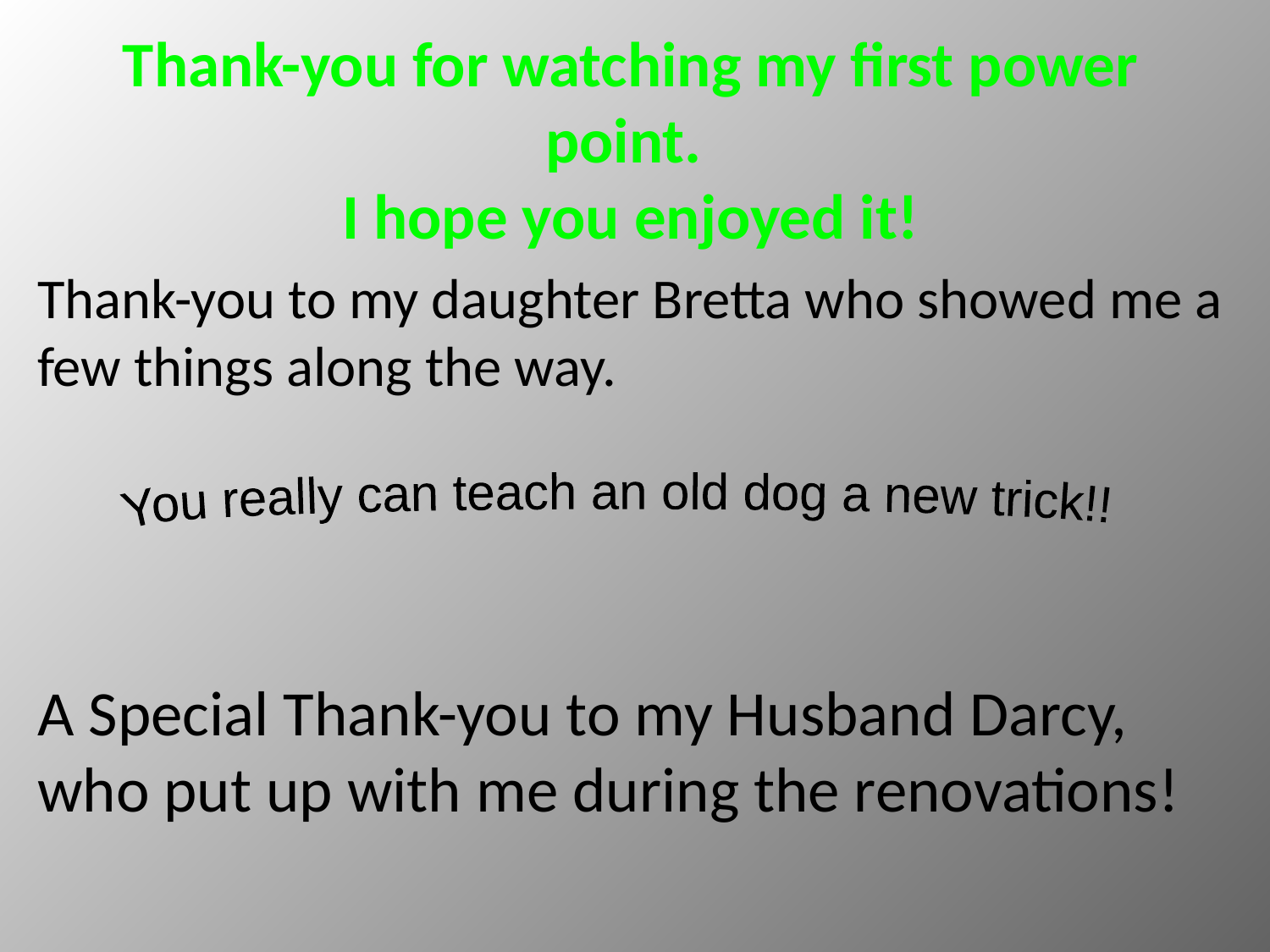

# Thank-you for watching my first power point. I hope you enjoyed it!
Thank-you to my daughter Bretta who showed me a few things along the way.

You really can teach an old dog a new trick!!
A Special Thank-you to my Husband Darcy, who put up with me during the renovations!